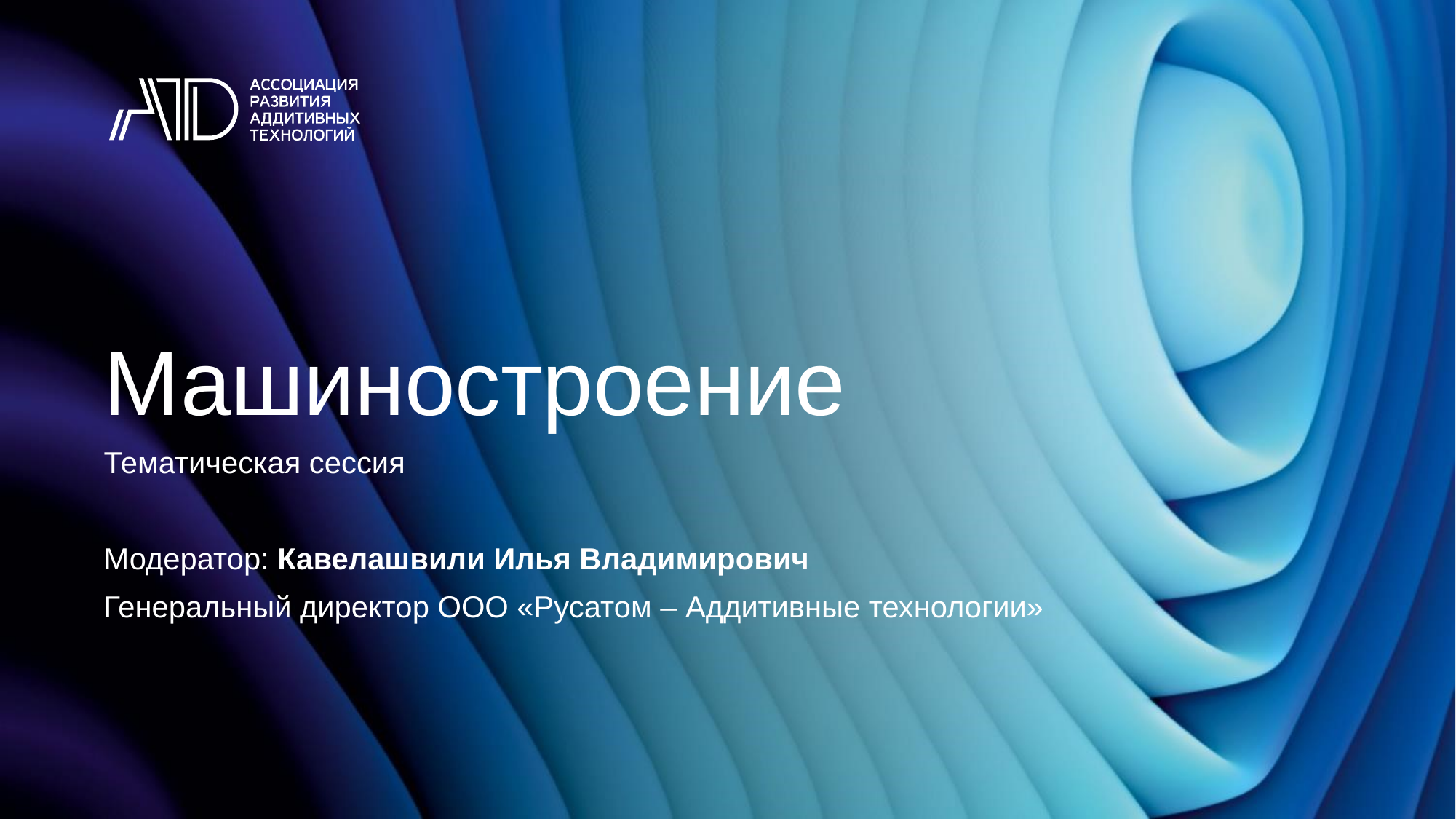

# Машиностроение
Тематическая сессия

Модератор: Кавелашвили Илья Владимирович
Генеральный директор ООО «Русатом – Аддитивные технологии»